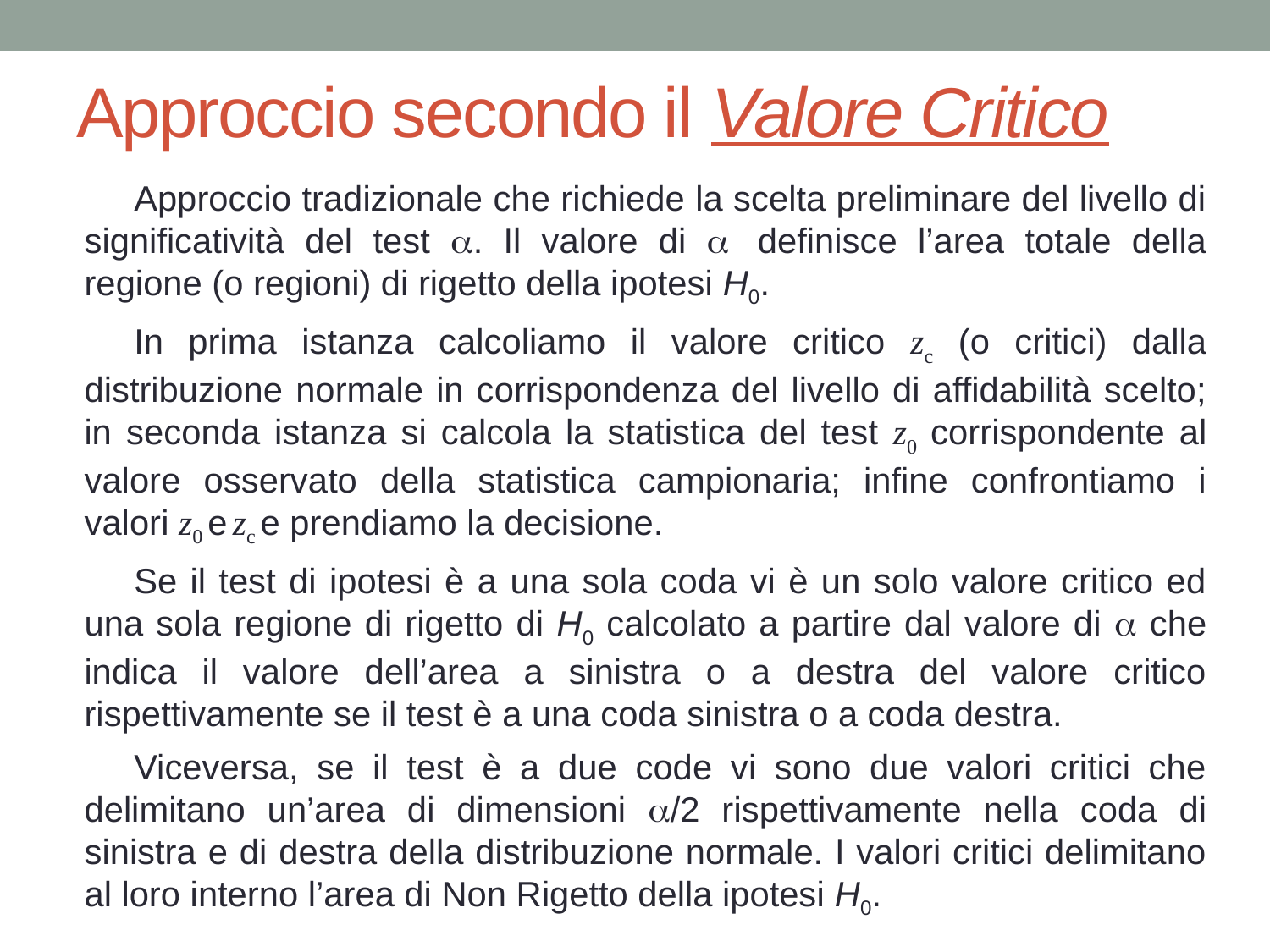

# Approccio secondo il Valore Critico
Approccio tradizionale che richiede la scelta preliminare del livello di significatività del test α. Il valore di α definisce l’area totale della regione (o regioni) di rigetto della ipotesi H0.
In prima istanza calcoliamo il valore critico zc (o critici) dalla distribuzione normale in corrispondenza del livello di affidabilità scelto; in seconda istanza si calcola la statistica del test z0 corrispondente al valore osservato della statistica campionaria; infine confrontiamo i valori z0 e zc e prendiamo la decisione.
Se il test di ipotesi è a una sola coda vi è un solo valore critico ed una sola regione di rigetto di H0 calcolato a partire dal valore di α che indica il valore dell’area a sinistra o a destra del valore critico rispettivamente se il test è a una coda sinistra o a coda destra.
Viceversa, se il test è a due code vi sono due valori critici che delimitano un’area di dimensioni α/2 rispettivamente nella coda di sinistra e di destra della distribuzione normale. I valori critici delimitano al loro interno l’area di Non Rigetto della ipotesi H0.